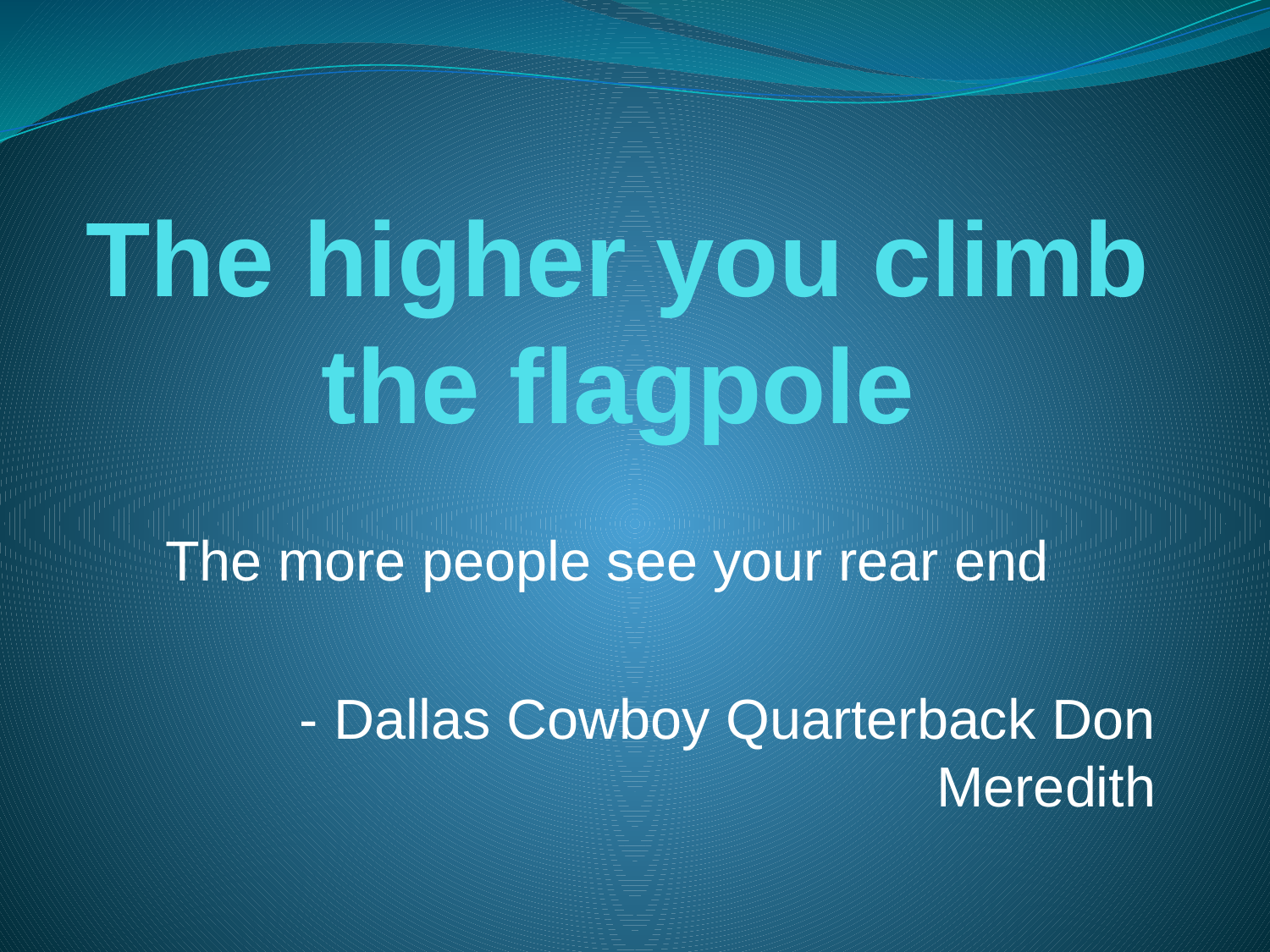

# The higher you climb the flagpole
The more people see your rear end

- Dallas Cowboy Quarterback Don Meredith